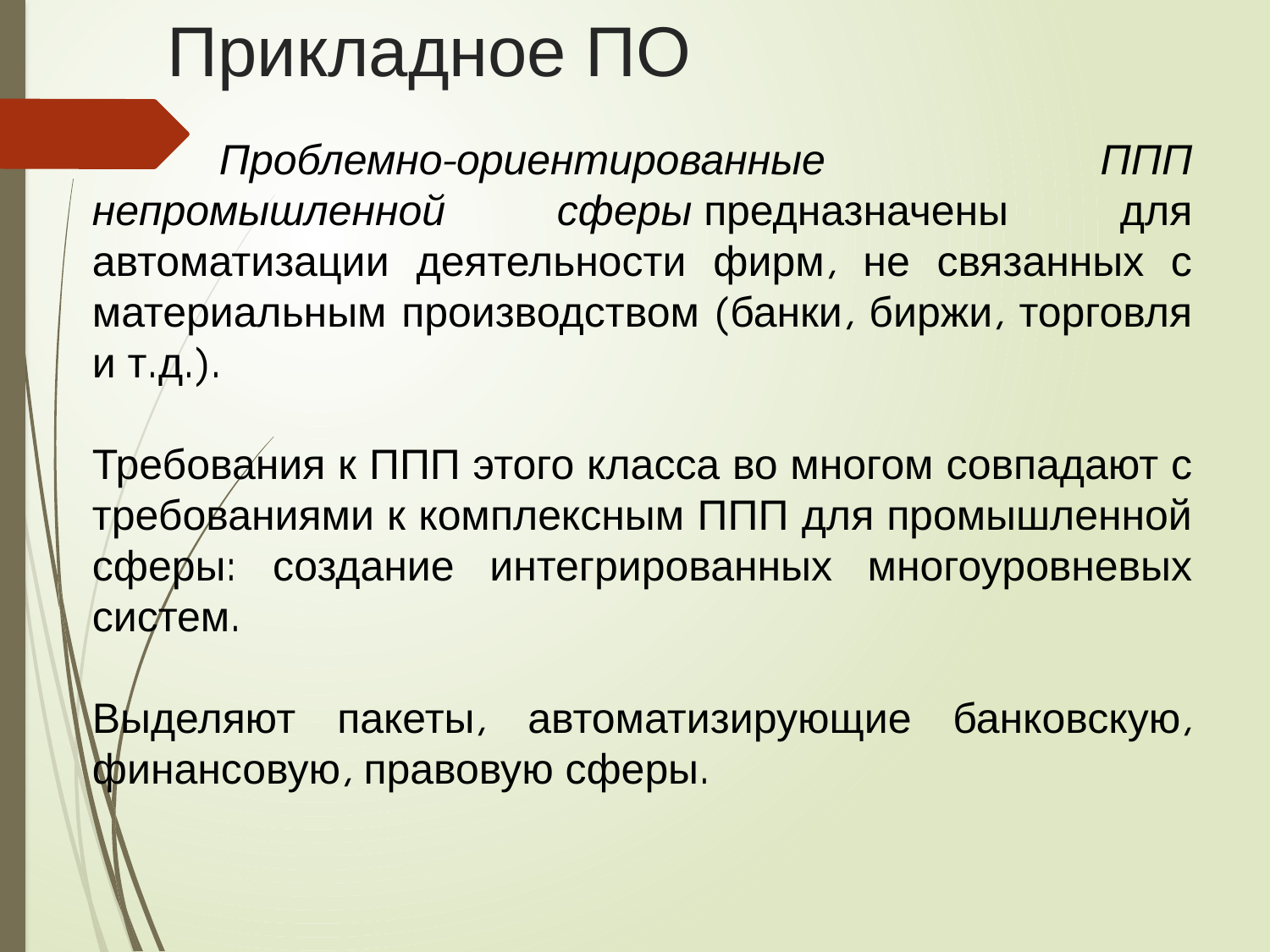

# Прикладное ПО
	Проблемно-ориентированные ППП непромышленной сферы предназначены для автоматизации деятельности фирм, не связанных с материальным производством (банки, биржи, торговля и т.д.).

Требования к ППП этого класса во многом совпадают с требованиями к комплексным ППП для промышленной сферы: создание интегрированных многоуровневых систем.

Выделяют пакеты, автоматизирующие банковскую, финансовую, правовую сферы.